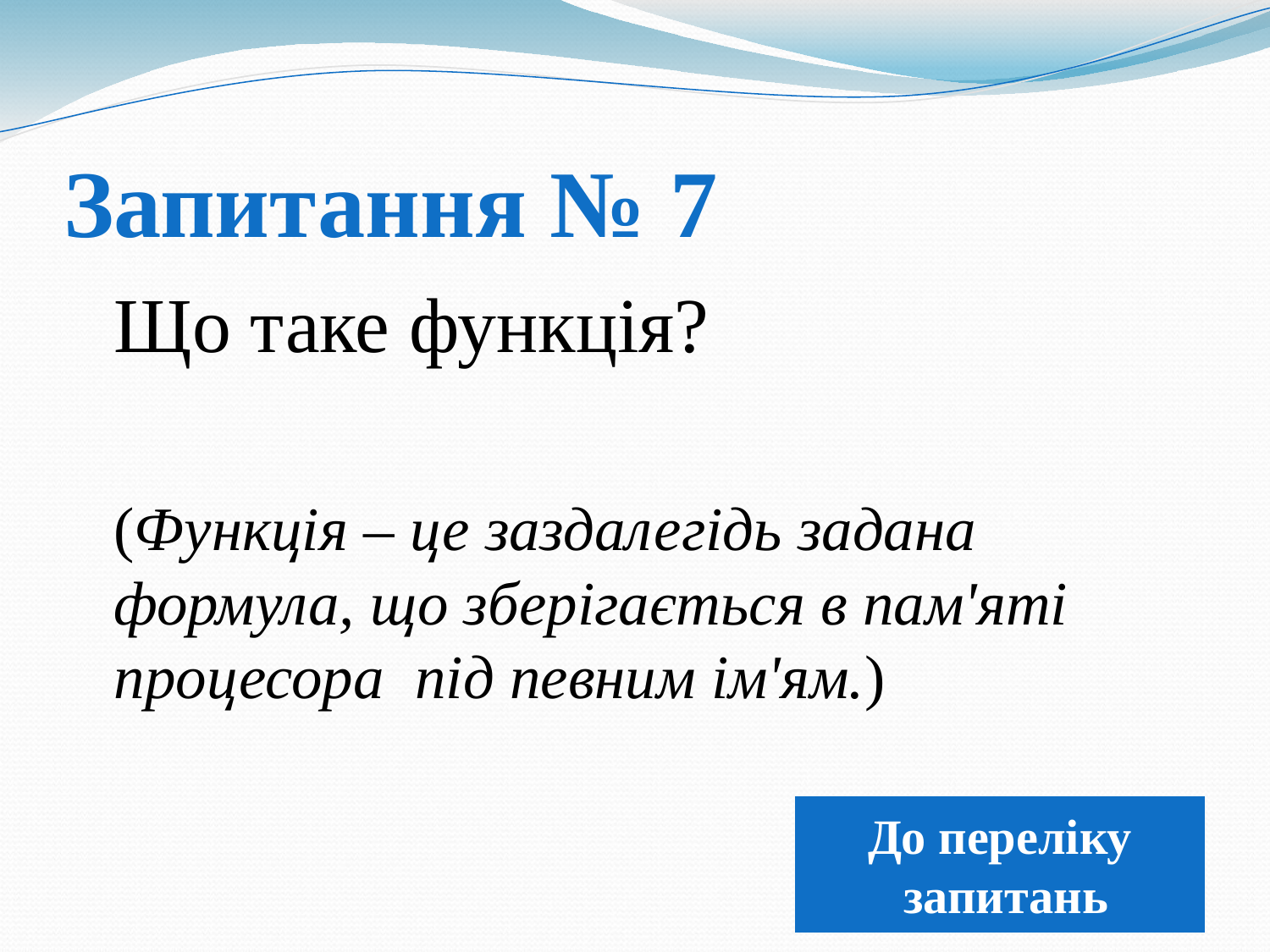

# Запитання № 7
	Що таке функція?

	(Функція – це заздалегідь задана формула, що зберігається в пам'яті процесора  під певним ім'ям.)
До переліку
 запитань